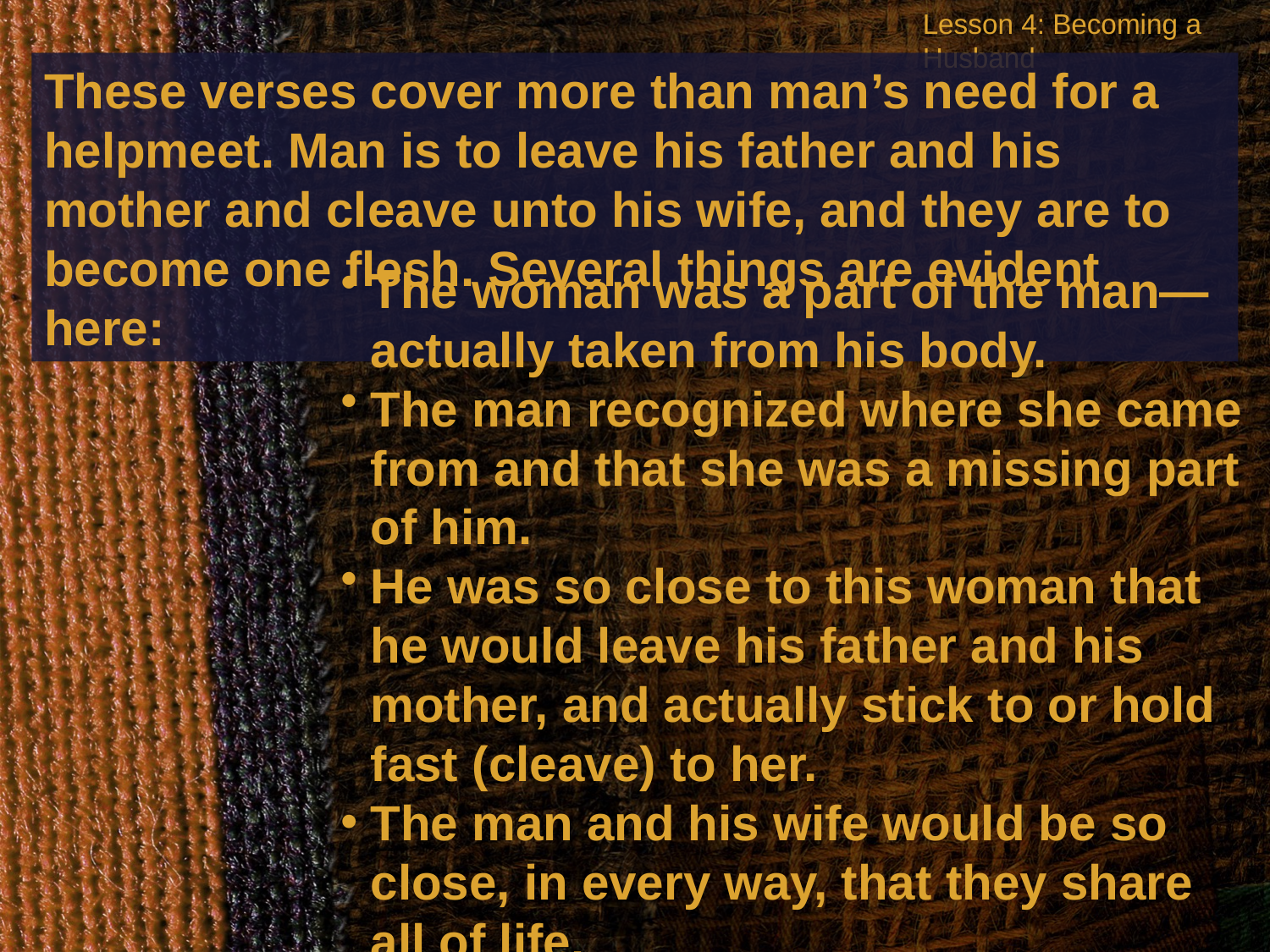

Lesson 4: Becoming a Husband
These verses cover more than man’s need for a helpmeet. Man is to leave his father and his mother and cleave unto his wife, and they are to become one flesh. Several things are evident here:
The woman was a part of the man—actually taken from his body.
The man recognized where she came from and that she was a missing part of him.
He was so close to this woman that he would leave his father and his mother, and actually stick to or hold fast (cleave) to her.
The man and his wife would be so close, in every way, that they share all of life.